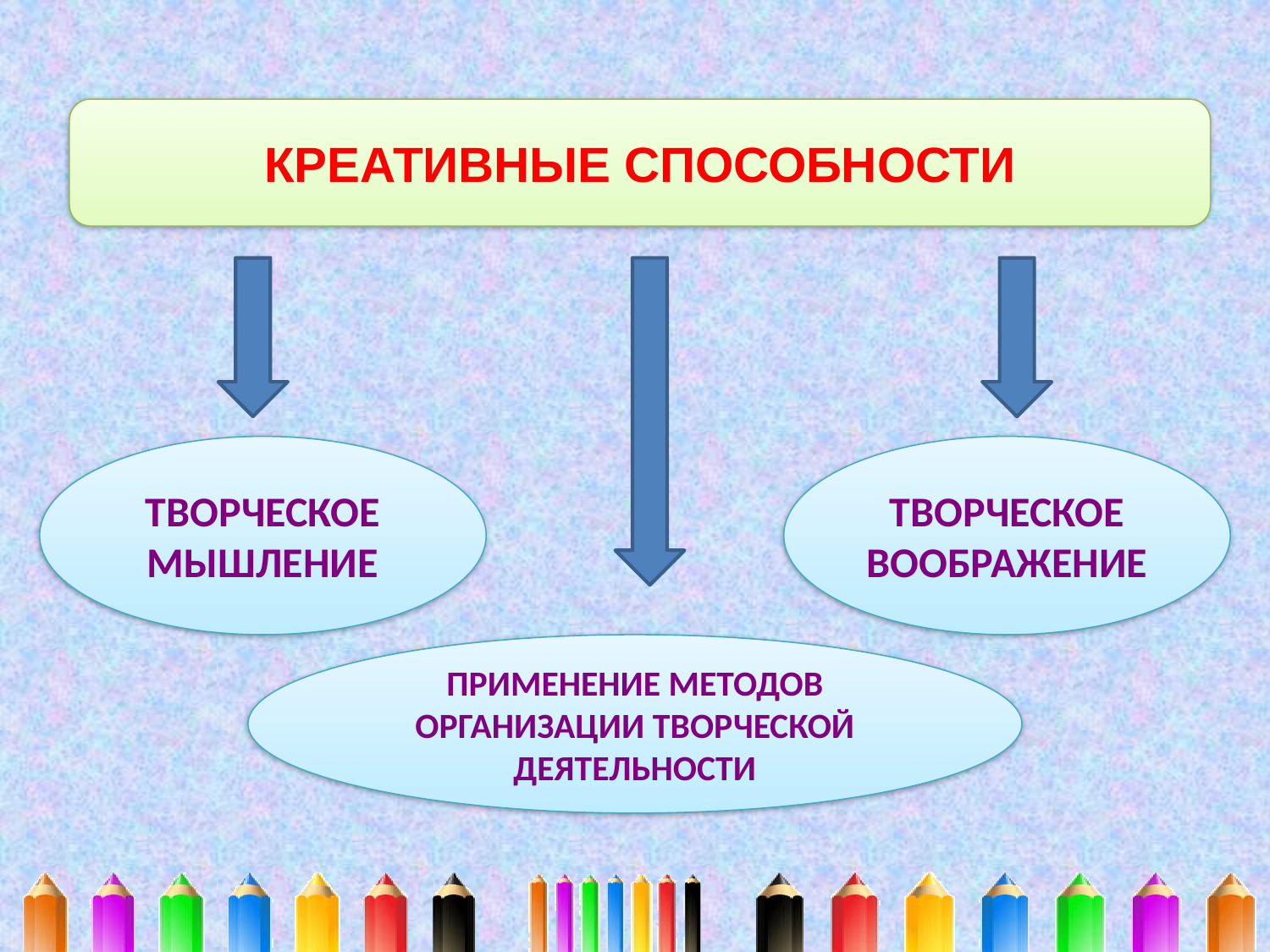

#
КРЕАТИВНЫЕ СПОСОБНОСТИ

ТВОРЧЕСКОЕ МЫШЛЕНИЕ
ТВОРЧЕСКОЕ
ВООБРАЖЕНИЕ
ПРИМЕНЕНИЕ МЕТОДОВ ОРГАНИЗАЦИИ ТВОРЧЕСКОЙ ДЕЯТЕЛЬНОСТИ